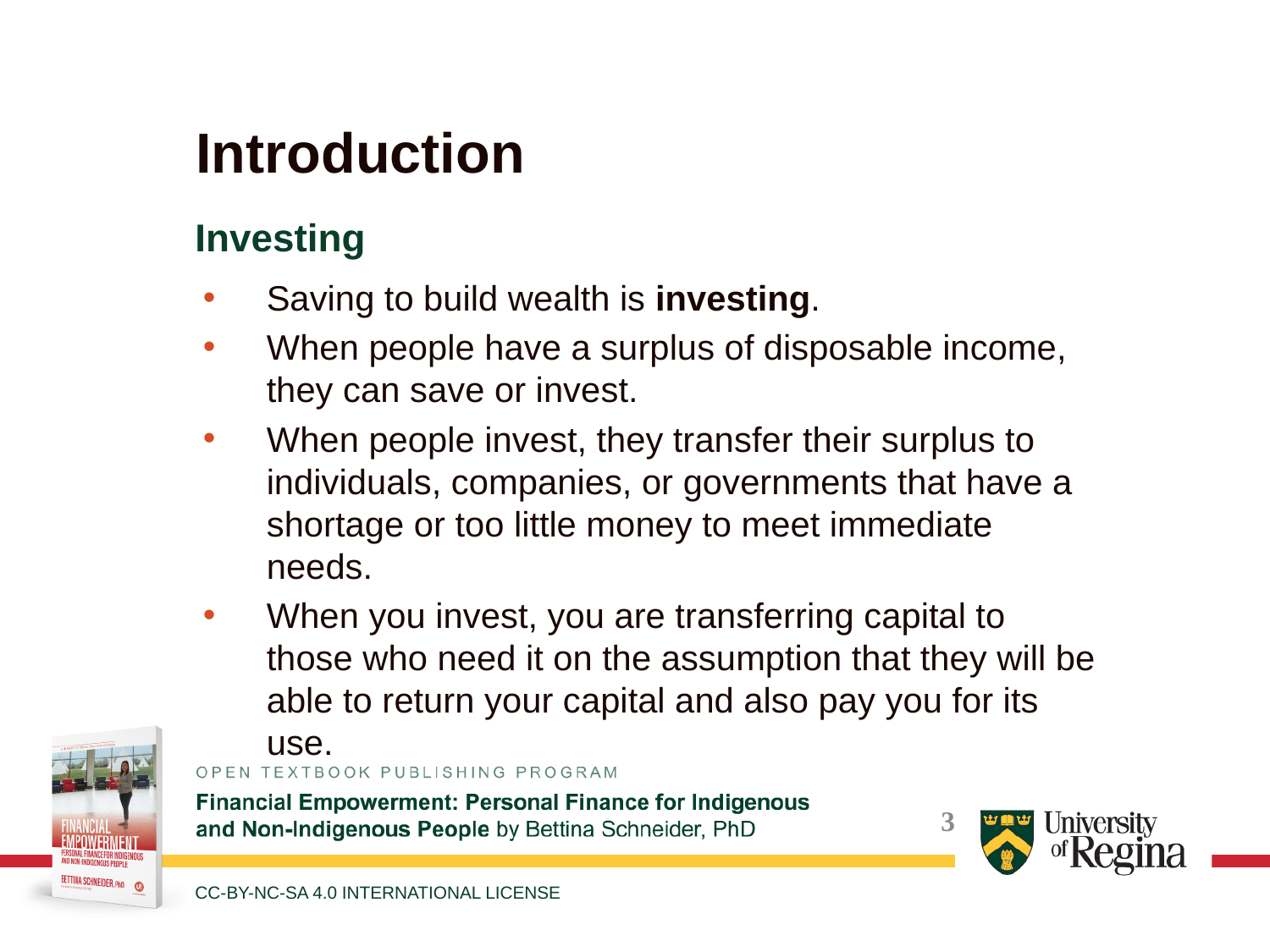

# Introduction
Investing
Saving to build wealth is investing.
When people have a surplus of disposable income, they can save or invest.
When people invest, they transfer their surplus to individuals, companies, or governments that have a shortage or too little money to meet immediate needs.
When you invest, you are transferring capital to those who need it on the assumption that they will be able to return your capital and also pay you for its use.
CC-BY-NC-SA 4.0 INTERNATIONAL LICENSE